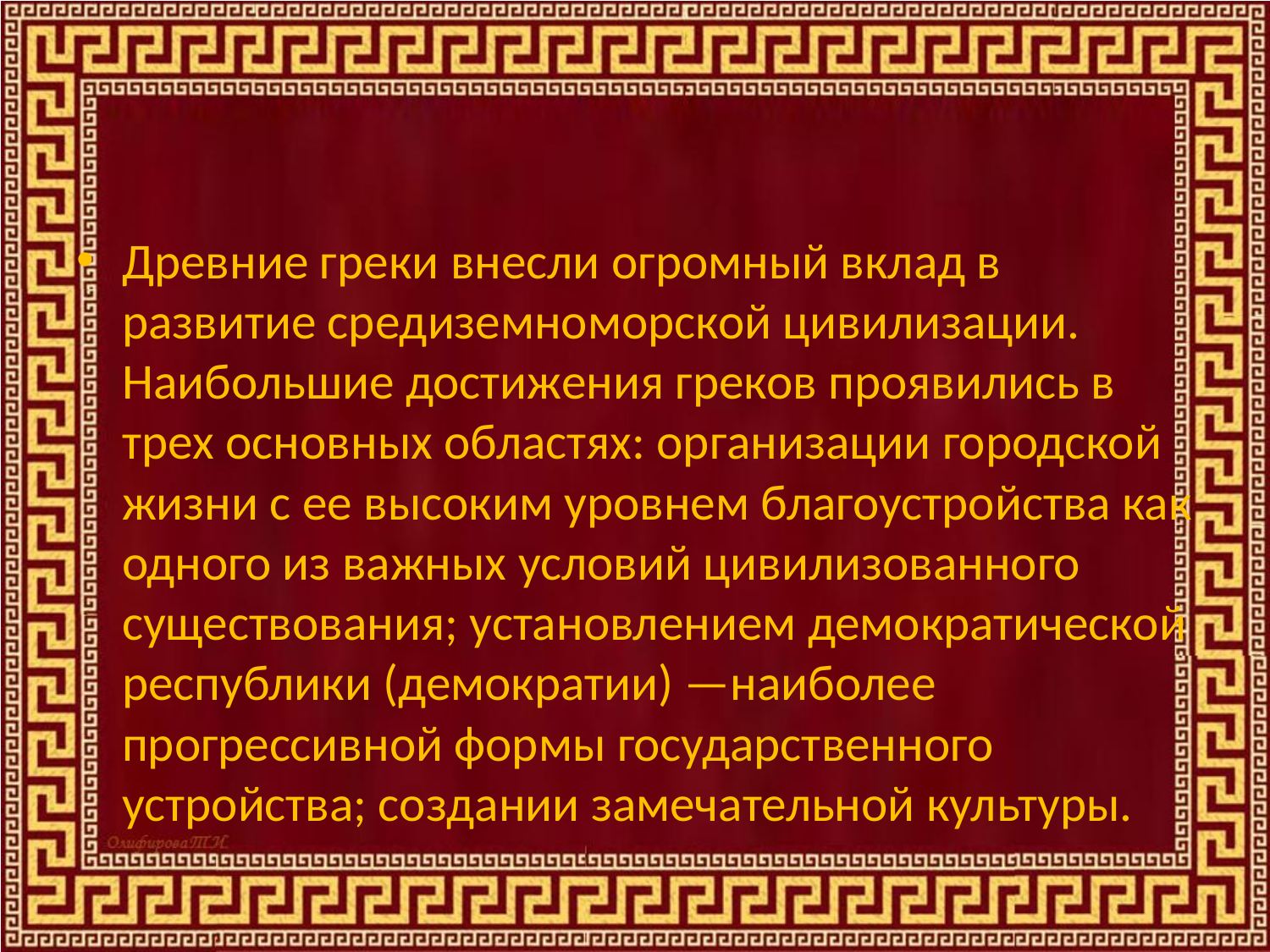

Древние греки внесли огромный вклад в развитие средиземноморской цивилизации. Наибольшие достижения греков проявились в трех основных областях: организации городской жизни с ее высоким уровнем благоустройства как одного из важных условий цивилизованного существования; установлением демократической республики (демократии) —наиболее прогрессивной формы государственного устройства; создании замечательной культуры.